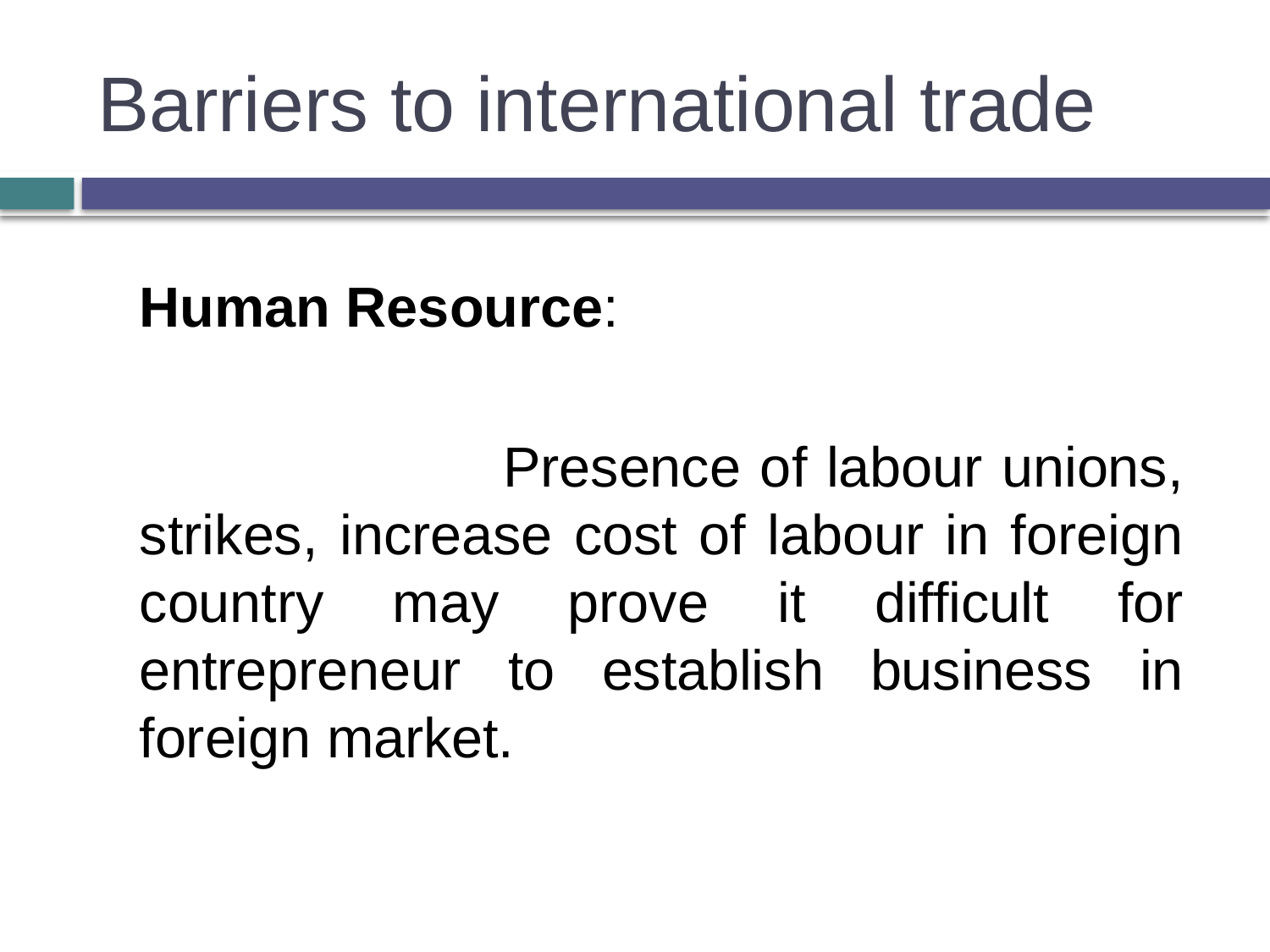

# Barriers to international trade
Human Resource:

                   Presence of labour unions, strikes, increase cost of labour in foreign country may prove it difficult for entrepreneur to establish business in foreign market.